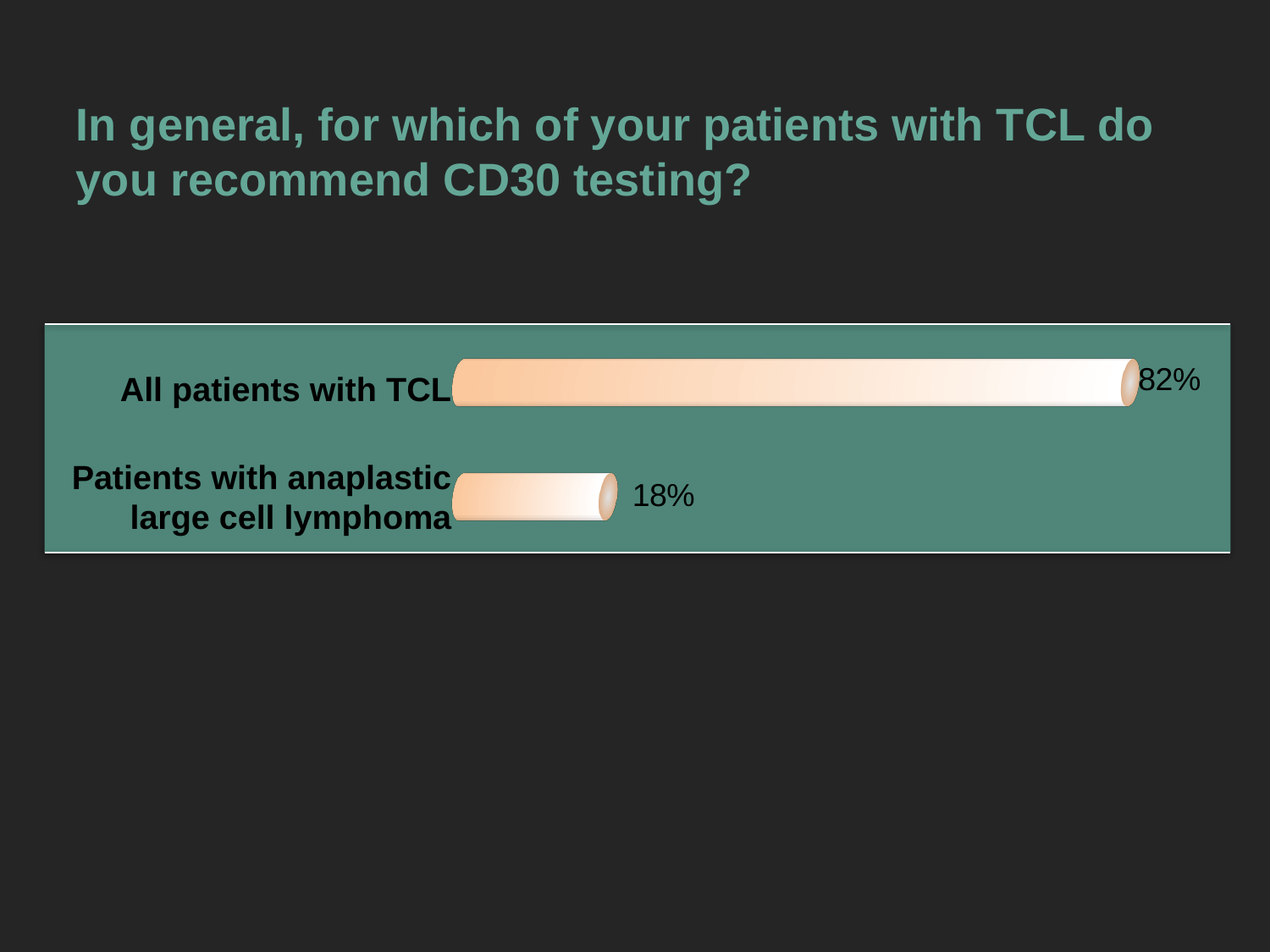

# In general, for which of your patients with TCL do you recommend CD30 testing?

[unsupported chart]

All patients with TCL
Patients with anaplastic large cell lymphoma